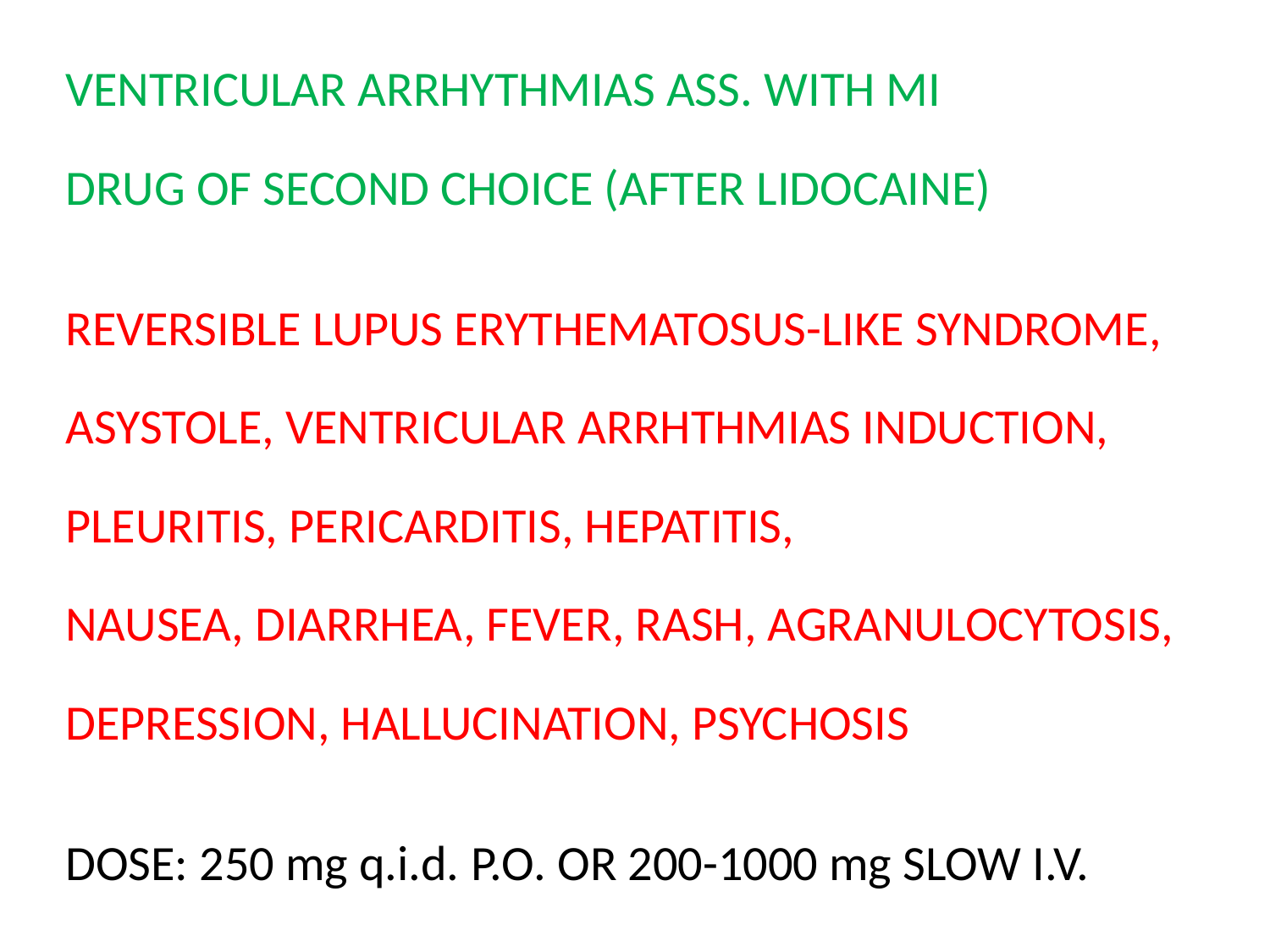

VENTRICULAR ARRHYTHMIAS ASS. WITH MI
DRUG OF SECOND CHOICE (AFTER LIDOCAINE)

REVERSIBLE LUPUS ERYTHEMATOSUS-LIKE SYNDROME,
ASYSTOLE, VENTRICULAR ARRHTHMIAS INDUCTION,
PLEURITIS, PERICARDITIS, HEPATITIS,
NAUSEA, DIARRHEA, FEVER, RASH, AGRANULOCYTOSIS,
DEPRESSION, HALLUCINATION, PSYCHOSIS

DOSE: 250 mg q.i.d. P.O. OR 200-1000 mg SLOW I.V.